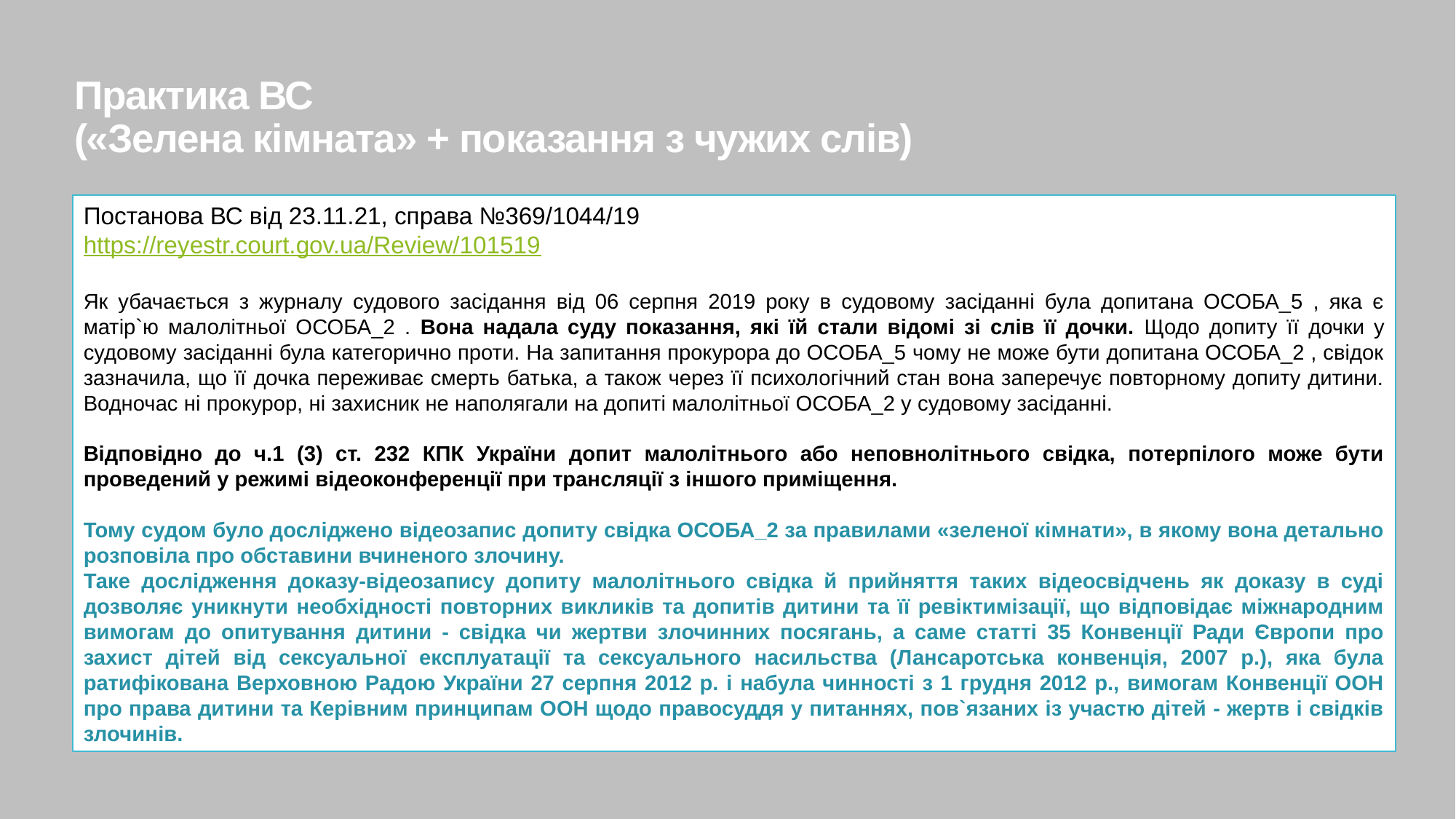

Практика ВС
(«Зелена кімната» + показання з чужих слів)
Постанова ВС від 23.11.21, справа №369/1044/19
https://reyestr.court.gov.ua/Review/101519

Як убачається з журналу судового засідання від 06 серпня 2019 року в судовому засіданні була допитана ОСОБА_5 , яка є матір`ю малолітньої ОСОБА_2 . Вона надала суду показання, які їй стали відомі зі слів її дочки. Щодо допиту її дочки у судовому засіданні була категорично проти. На запитання прокурора до ОСОБА_5 чому не може бути допитана ОСОБА_2 , свідок зазначила, що її дочка переживає смерть батька, а також через її психологічний стан вона заперечує повторному допиту дитини. Водночас ні прокурор, ні захисник не наполягали на допиті малолітньої ОСОБА_2 у судовому засіданні.

Відповідно до ч.1 (3) ст. 232 КПК України допит малолітнього або неповнолітнього свідка, потерпілого може бути проведений у режимі відеоконференції при трансляції з іншого приміщення.

Тому судом було досліджено відеозапис допиту свідка ОСОБА_2 за правилами «зеленої кімнати», в якому вона детально розповіла про обставини вчиненого злочину.
Таке дослідження доказу-відеозапису допиту малолітнього свідка й прийняття таких відеосвідчень як доказу в суді дозволяє уникнути необхідності повторних викликів та допитів дитини та її ревіктимізації, що відповідає міжнародним вимогам до опитування дитини - свідка чи жертви злочинних посягань, а саме статті 35 Конвенції Ради Європи про захист дітей від сексуальної експлуатації та сексуального насильства (Лансаротська конвенція, 2007 р.), яка була ратифікована Верховною Радою України 27 серпня 2012 р. і набула чинності з 1 грудня 2012 р., вимогам Конвенції ООН про права дитини та Керівним принципам ООН щодо правосуддя у питаннях, пов`язаних із участю дітей - жертв і свідків злочинів.